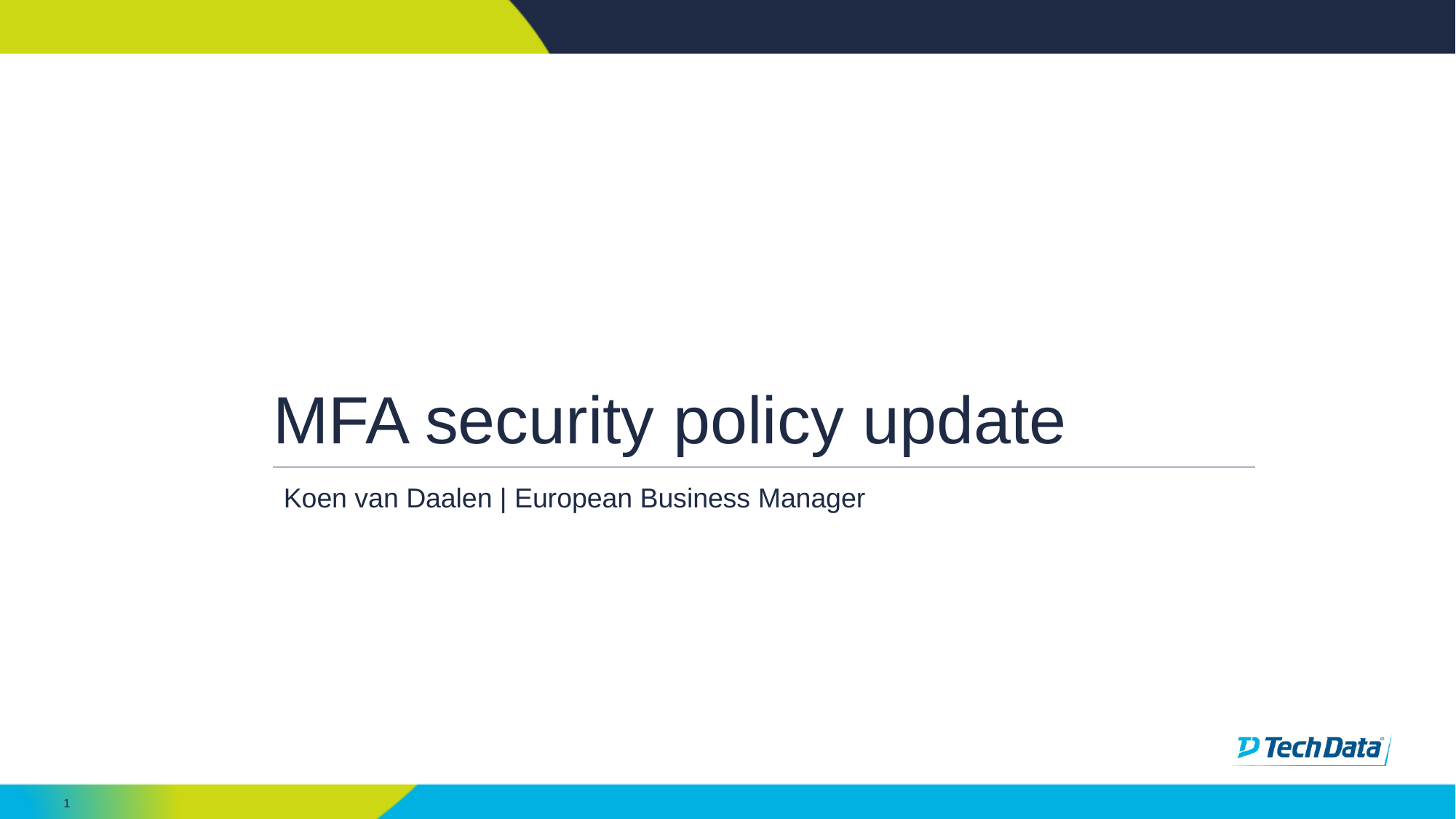

# MFA security policy update
Koen van Daalen | European Business Manager